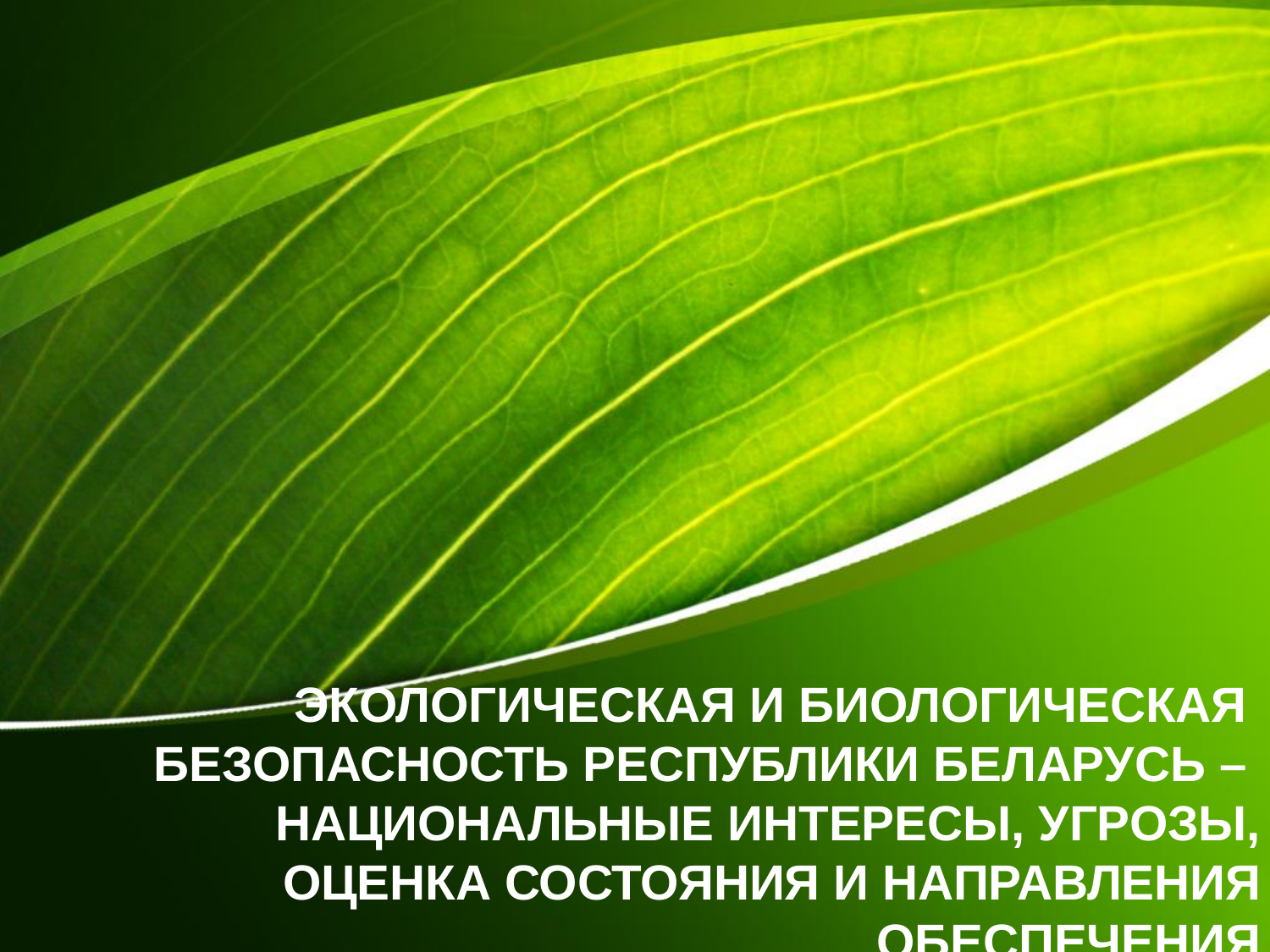

# ЭКОЛОГИЧЕСКАЯ И БИОЛОГИЧЕСКАЯ БЕЗОПАСНОСТЬ РЕСПУБЛИКИ БЕЛАРУСЬ – НАЦИОНАЛЬНЫЕ ИНТЕРЕСЫ, УГРОЗЫ, ОЦЕНКА СОСТОЯНИЯ И НАПРАВЛЕНИЯ ОБЕСПЕЧЕНИЯ